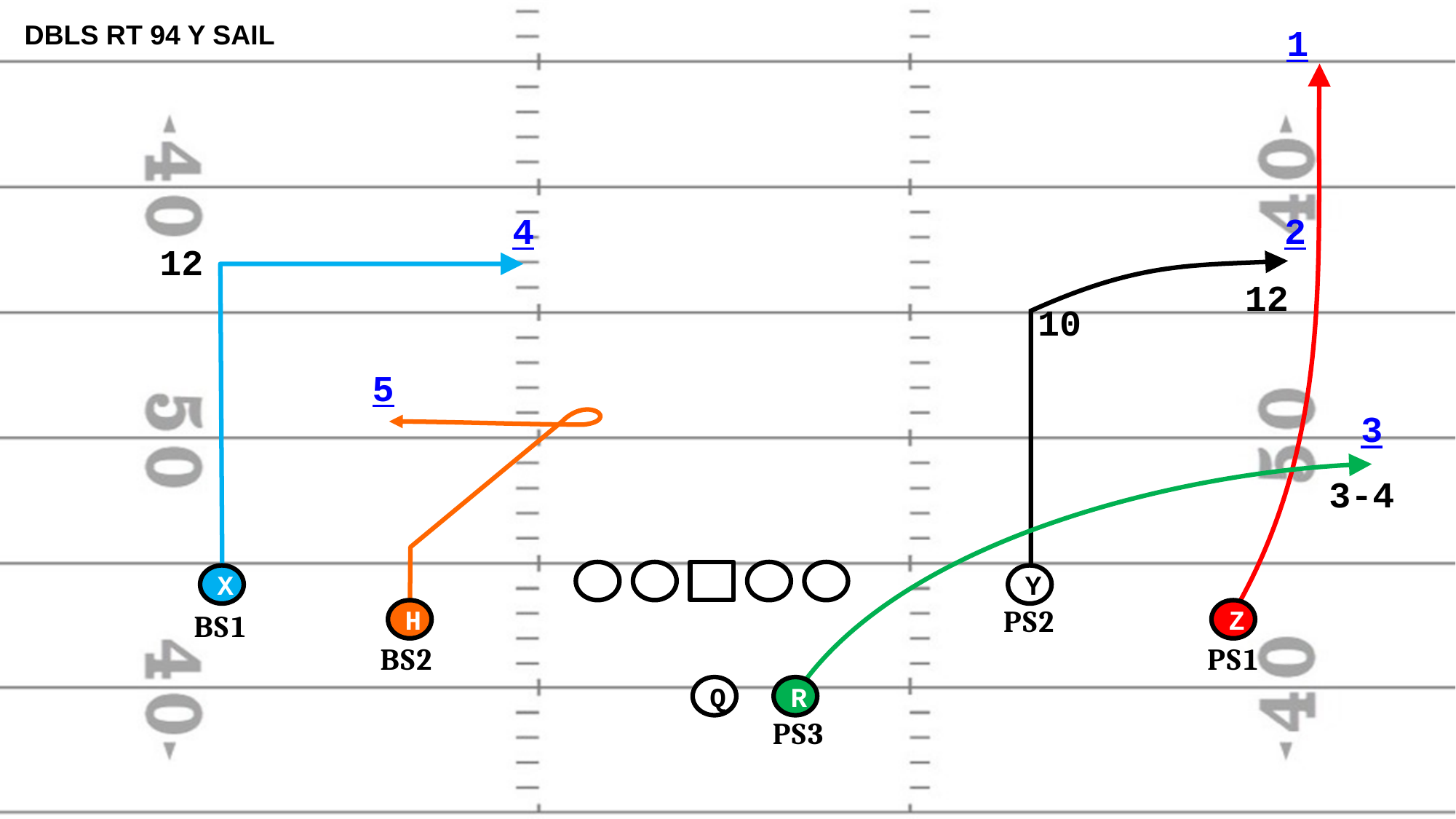

DBLS RT 94 Y SAIL
1

4
2
12

12
10
5
3

3-4

X
Y
PS2
H
Z
BS1
PS1
BS2
Q
R
PS3